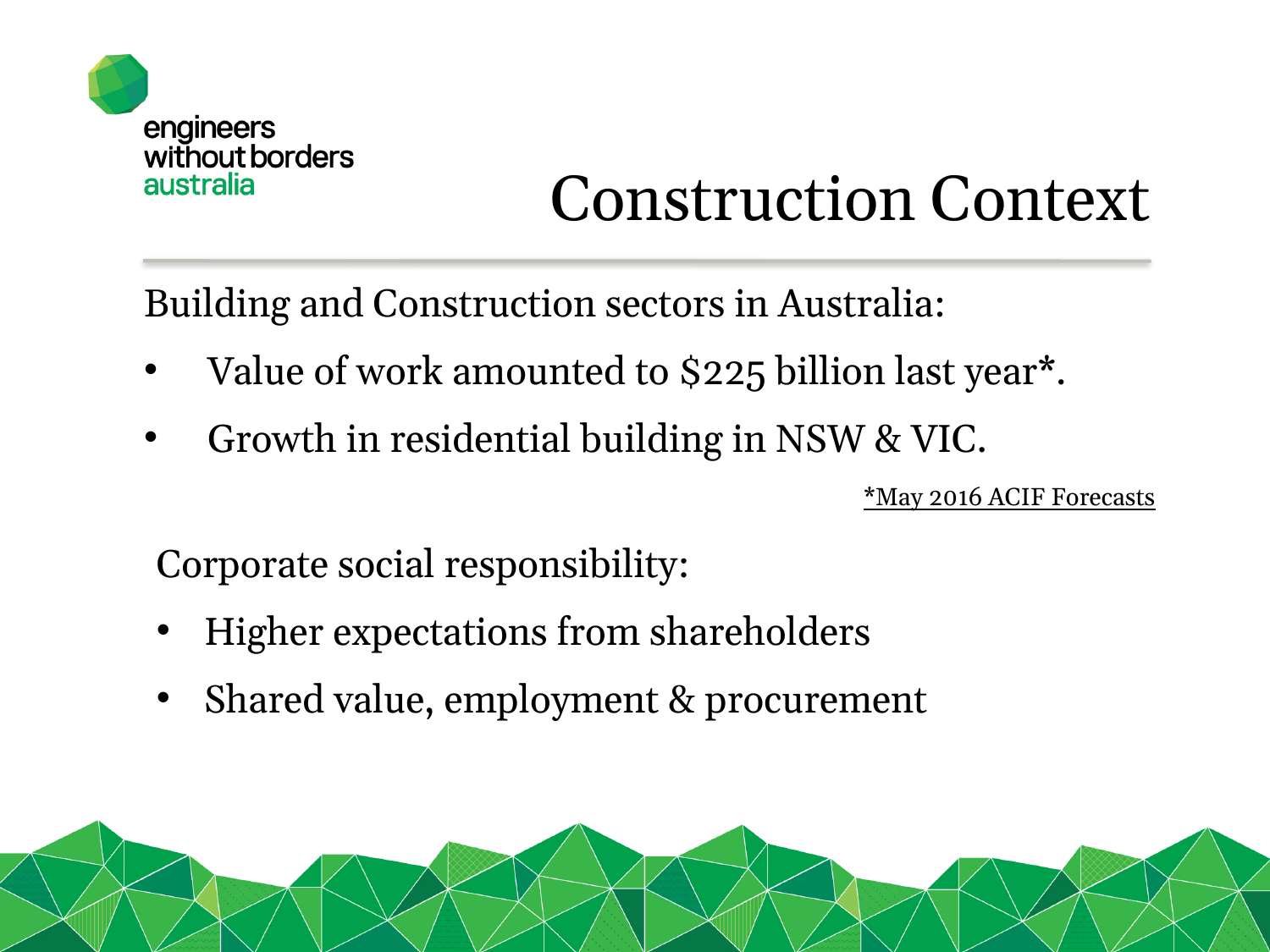

Construction Context
Building and Construction sectors in Australia:
Value of work amounted to $225 billion last year*.
Growth in residential building in NSW & VIC.
*May 2016 ACIF Forecasts
Corporate social responsibility:
Higher expectations from shareholders
Shared value, employment & procurement